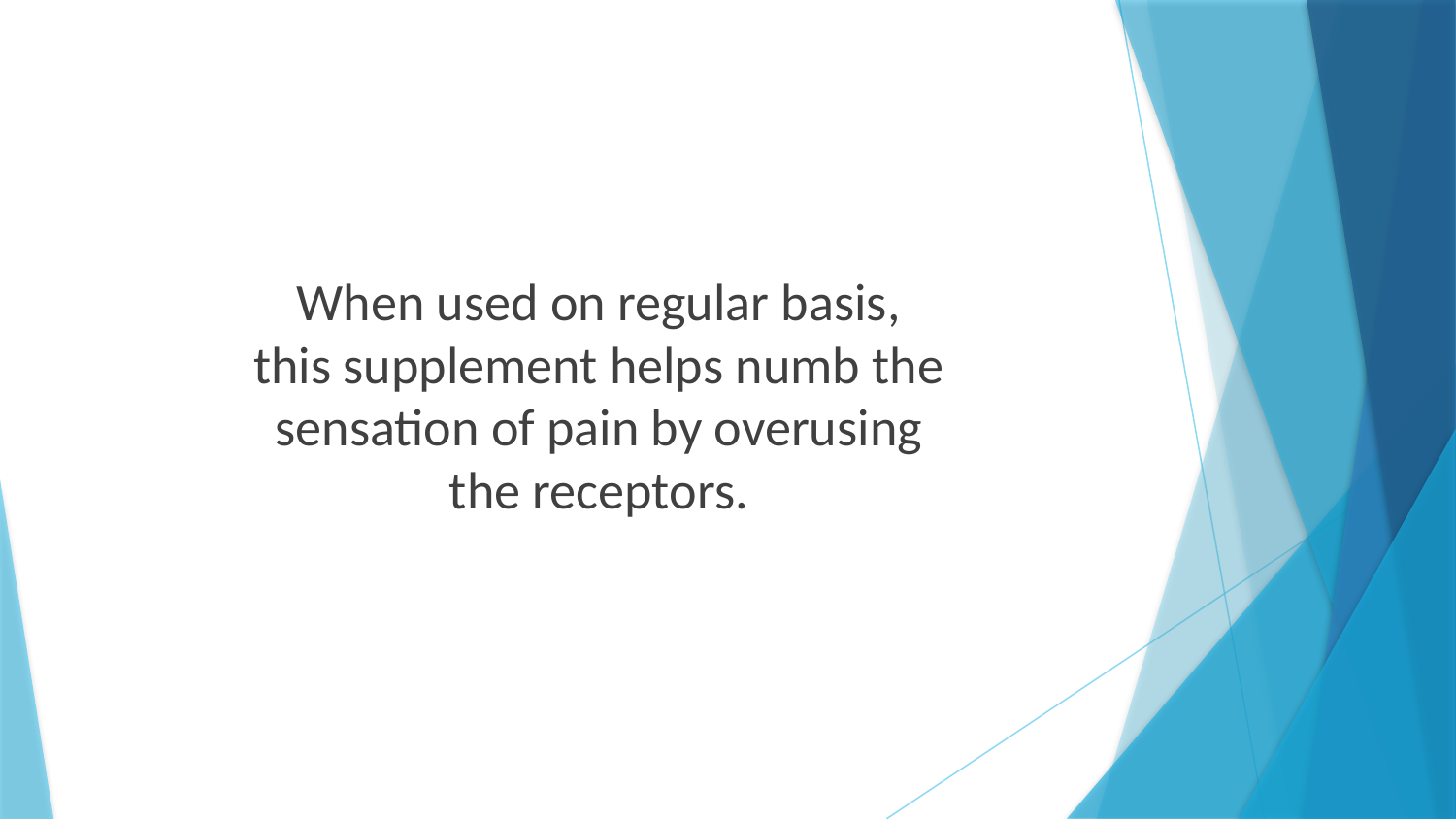

When used on regular basis,
this supplement helps numb the
sensation of pain by overusing
the receptors.